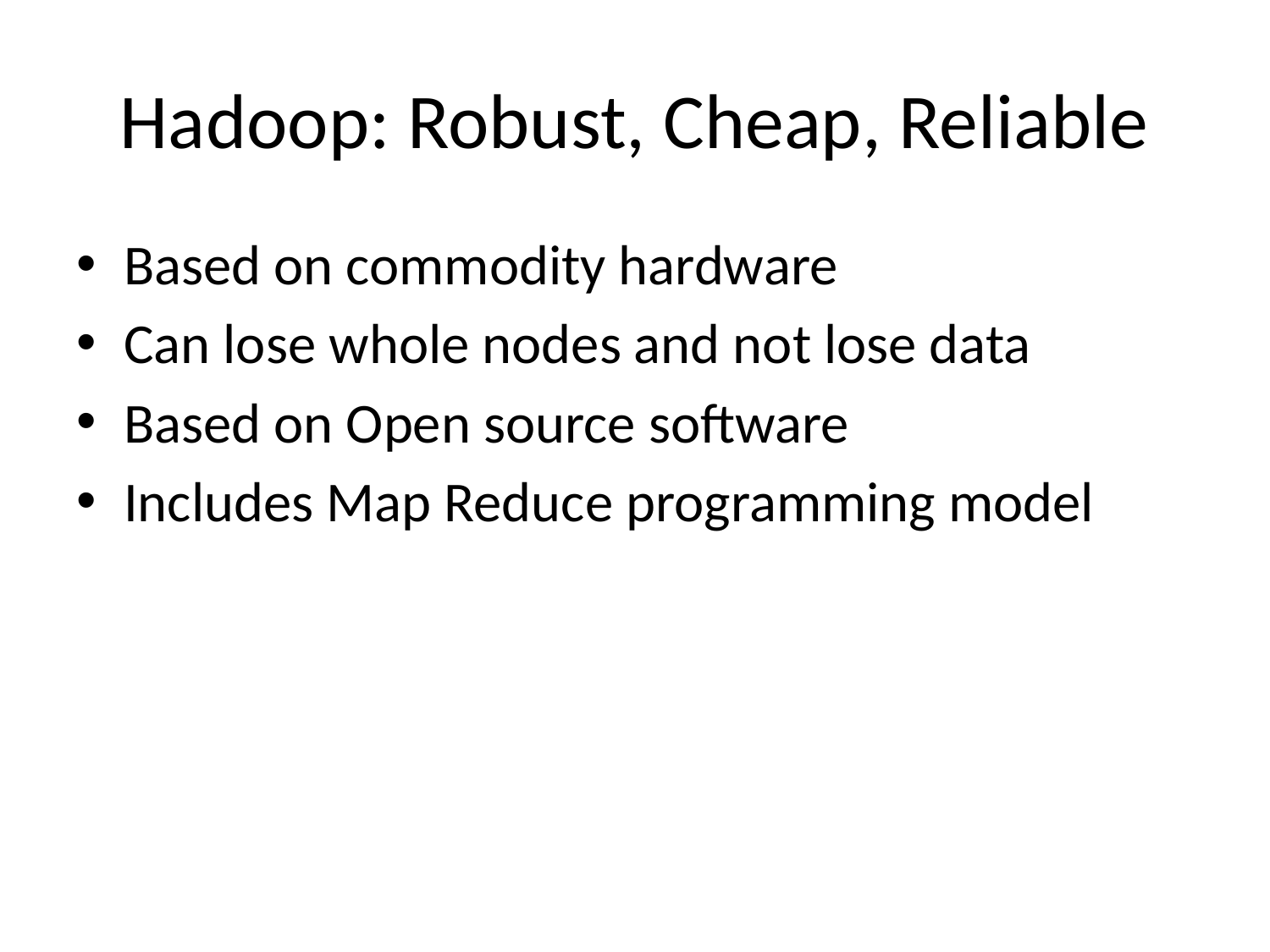

# Hadoop: Robust, Cheap, Reliable
Based on commodity hardware
Can lose whole nodes and not lose data
Based on Open source software
Includes Map Reduce programming model